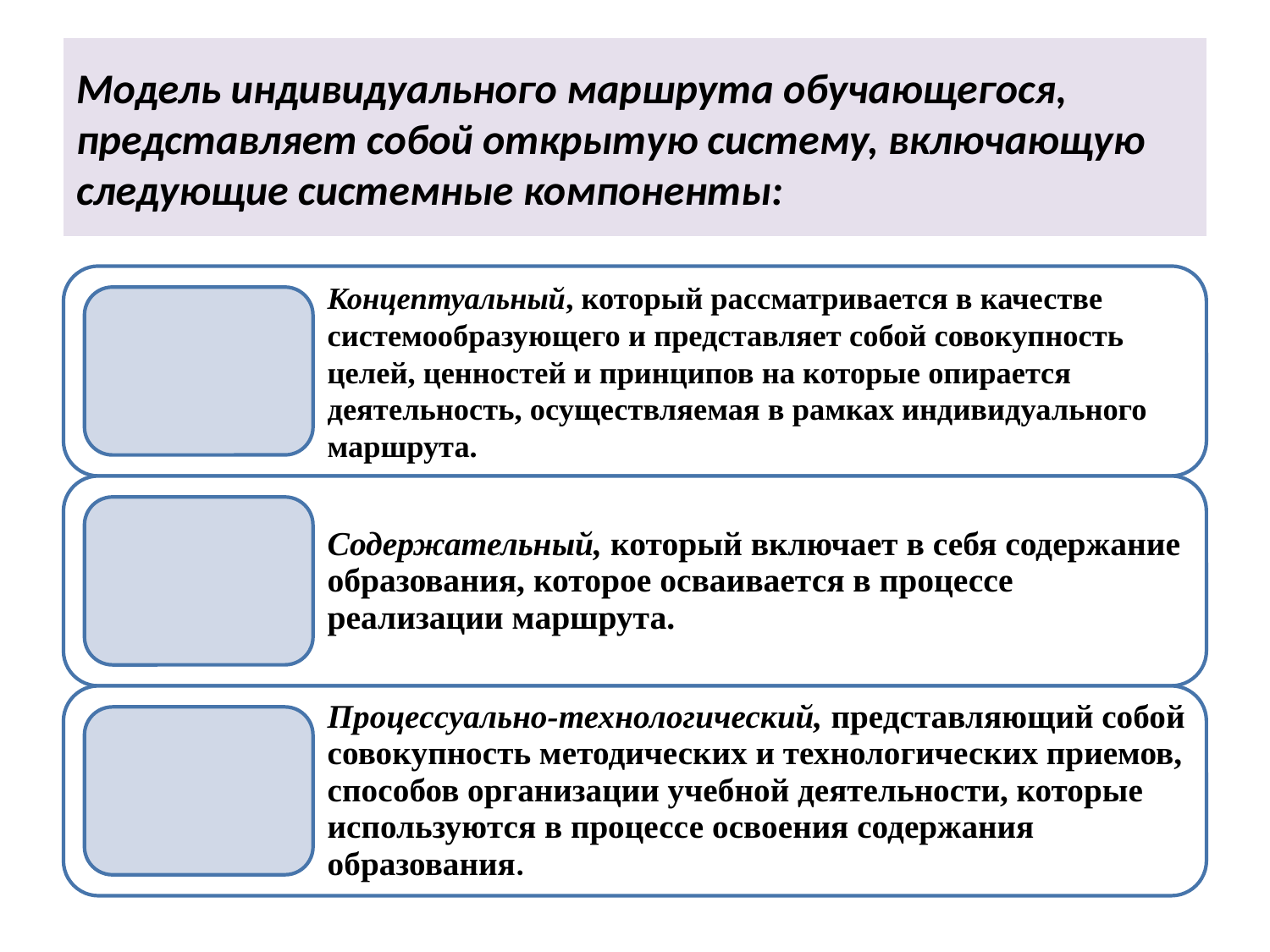

# Модель индивидуального маршрута обучающегося, представляет собой открытую систему, включающую следующие системные компоненты:
Содержательный, который включает в себя содержание образования, которое осваивается в процессе реализации маршрута.
Концептуальный, который рассматривается в качестве системообразующего и представляет собой совокупность целей, ценностей и принципов на которые опирается деятельность, осуществляемая в рамках индивидуального маршрута.
Процессуально-технологический, представляющий собой совокупность методических и технологических приемов, способов организации учебной деятельности, которые используются в процессе освоения содержания образования.